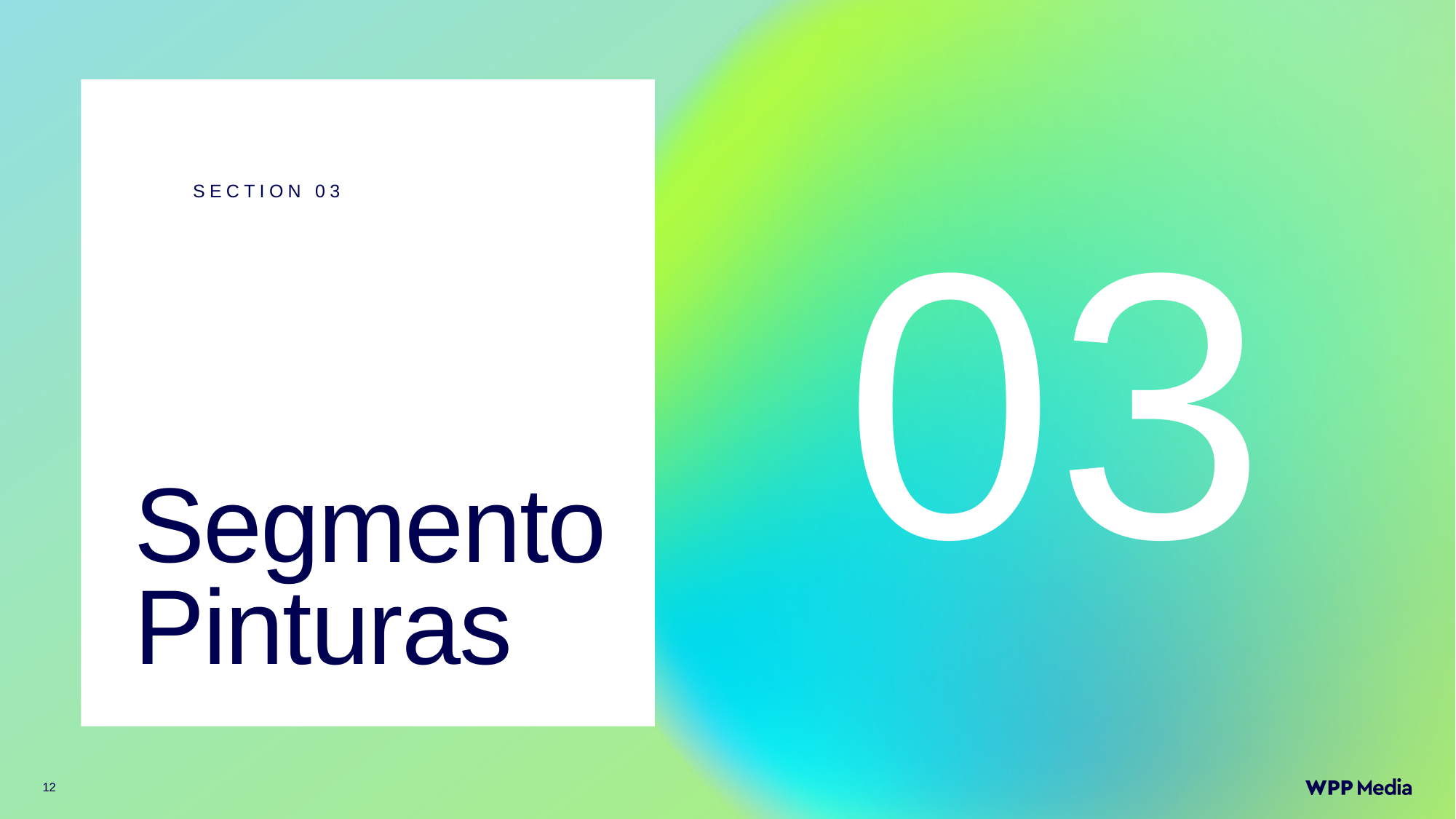

Section 03
03

# Segmento Pinturas
12